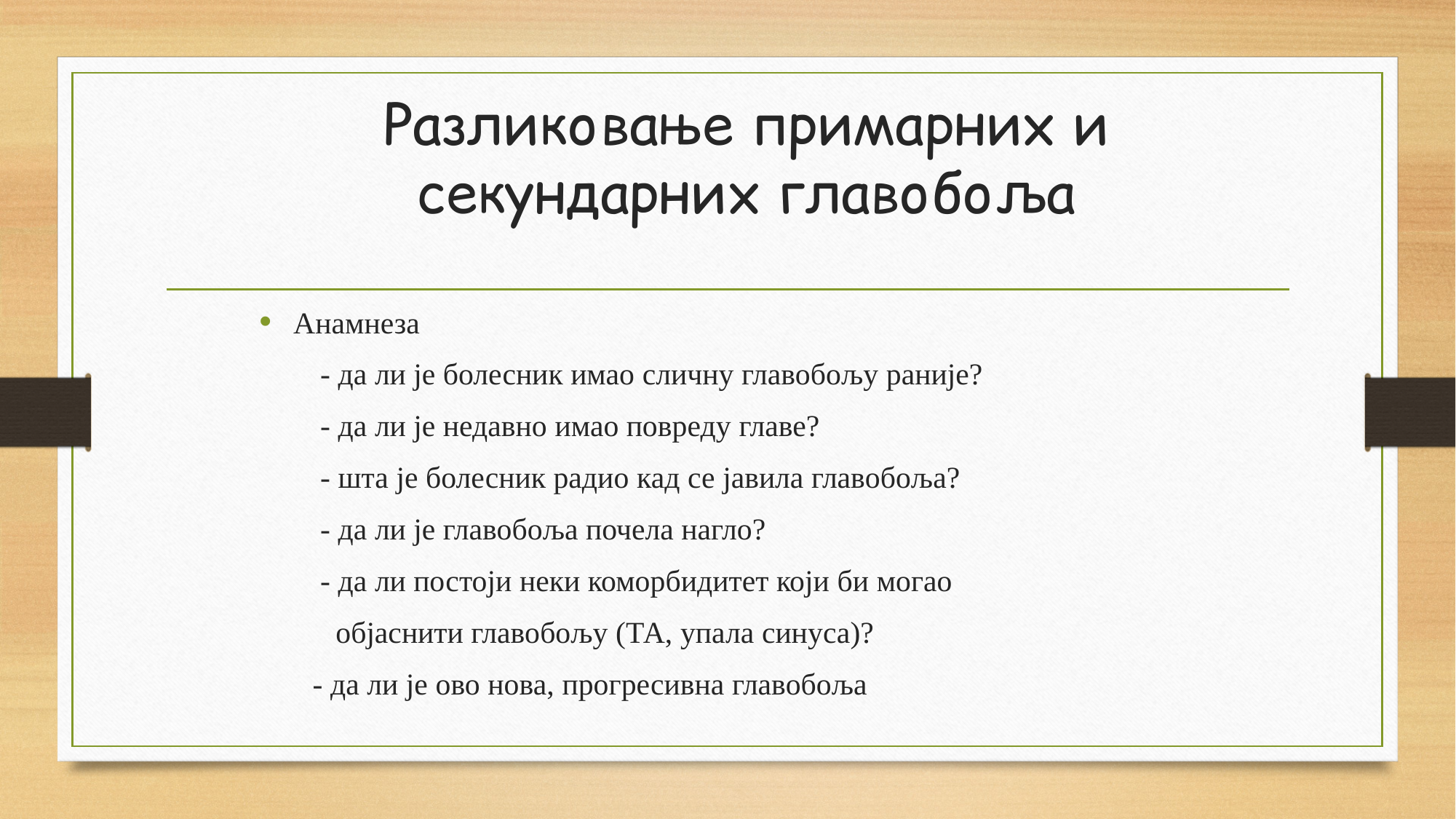

# Разликовање примарних и секундарних главобоља
Анамнеза
        - да ли је болесник имао сличну главобољу раније?
        - да ли је недавно имао повреду главе?
        - шта је болесник радио кад се јавила главобоља?
        - да ли је главобоља почела нагло?
        - да ли постоји неки коморбидитет који би могао
          објаснити главобољу (ТА, упала синуса)?
       - да ли је ово нова, прогресивна главобоља